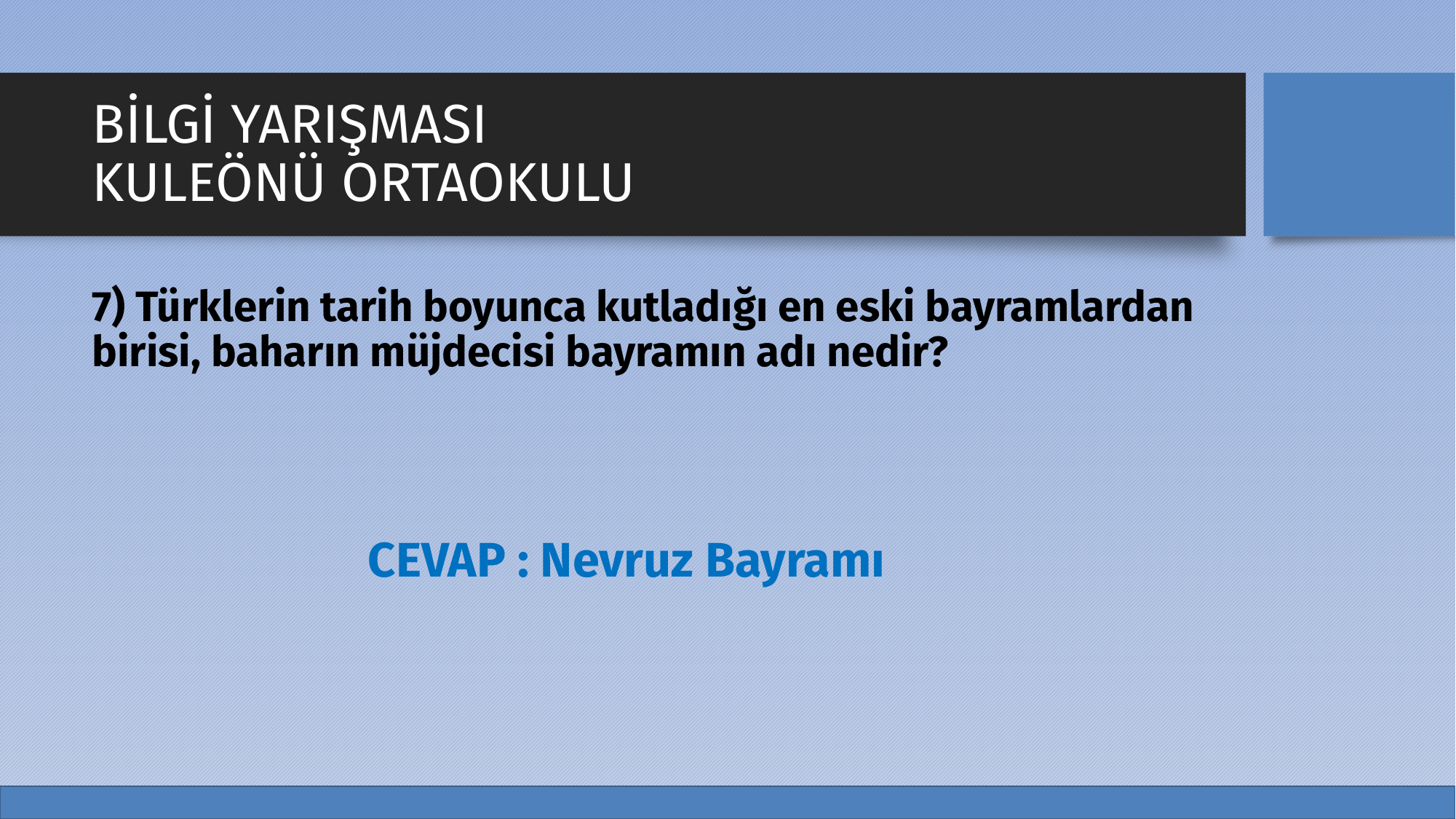

# BİLGİ YARIŞMASI KULEÖNÜ ORTAOKULU
7) Türklerin tarih boyunca kutladığı en eski bayramlardan birisi, baharın müjdecisi bayramın adı nedir?
CEVAP : Nevruz Bayramı